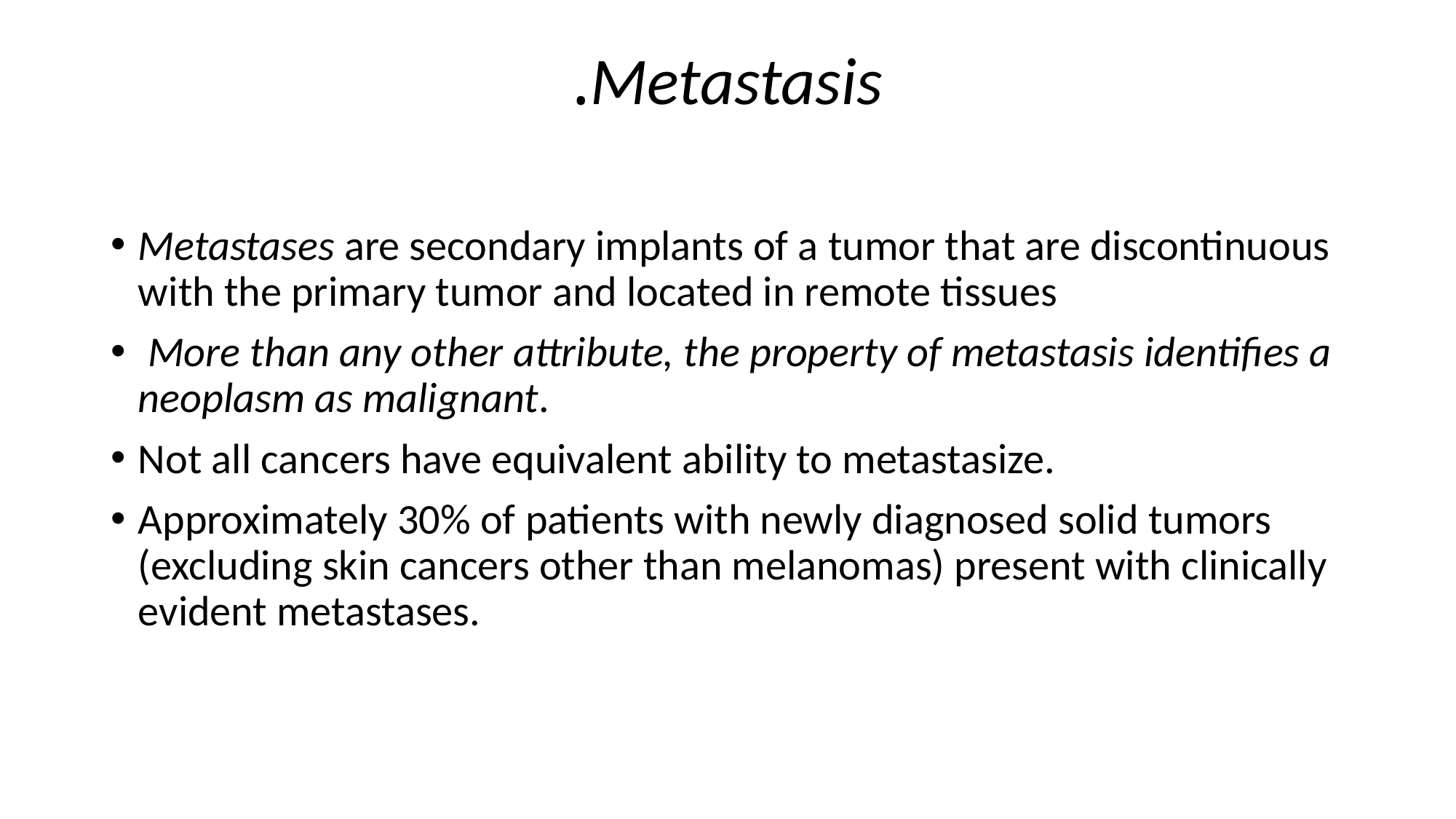

# Metastasis.
Metastases are secondary implants of a tumor that are discontinuous with the primary tumor and located in remote tissues
 More than any other attribute, the property of metastasis identifies a neoplasm as malignant.
Not all cancers have equivalent ability to metastasize.
Approximately 30% of patients with newly diagnosed solid tumors (excluding skin cancers other than melanomas) present with clinically evident metastases.